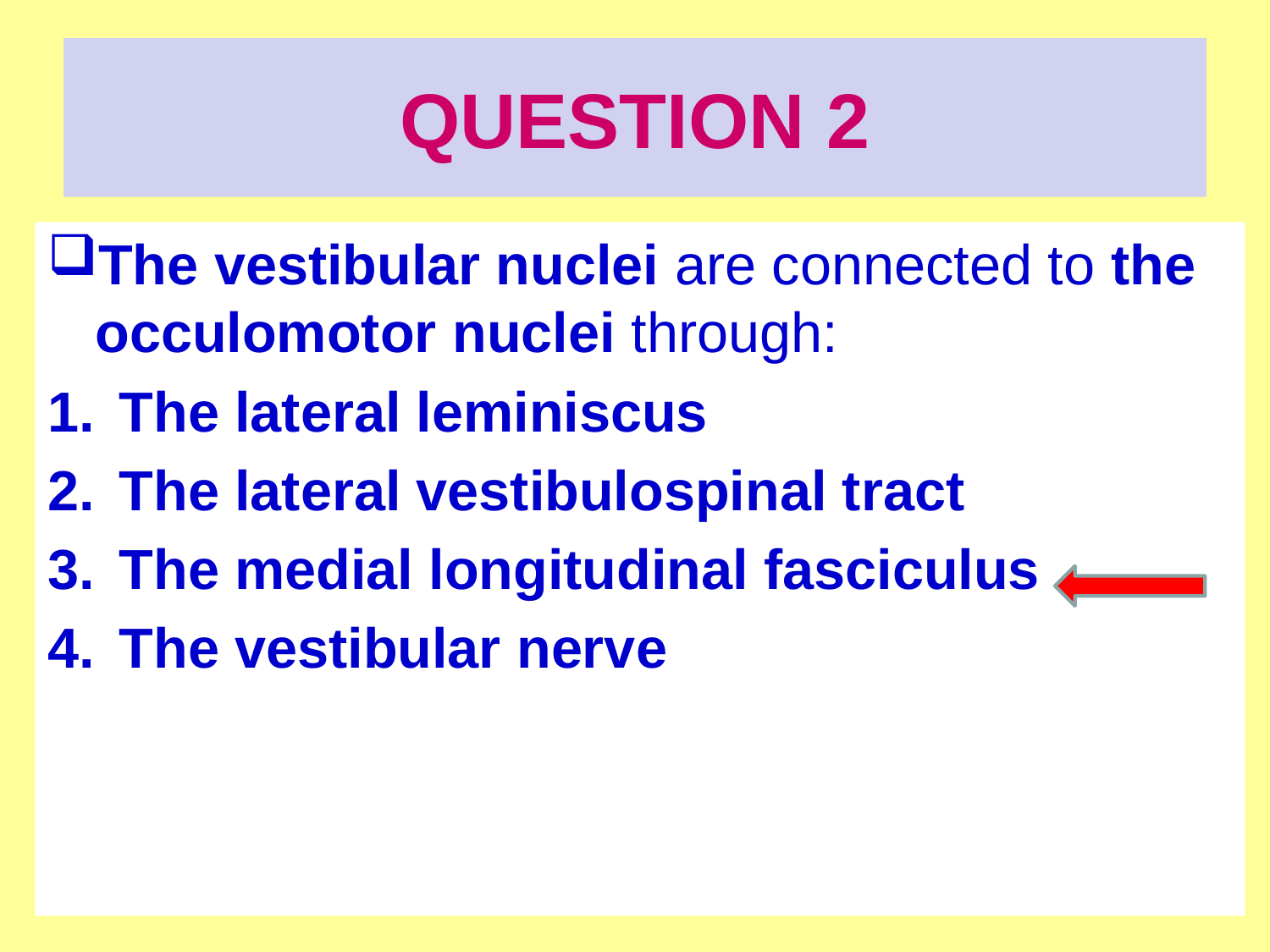

# QUESTION 2
The vestibular nuclei are connected to the occulomotor nuclei through:
The lateral leminiscus
The lateral vestibulospinal tract
The medial longitudinal fasciculus
The vestibular nerve